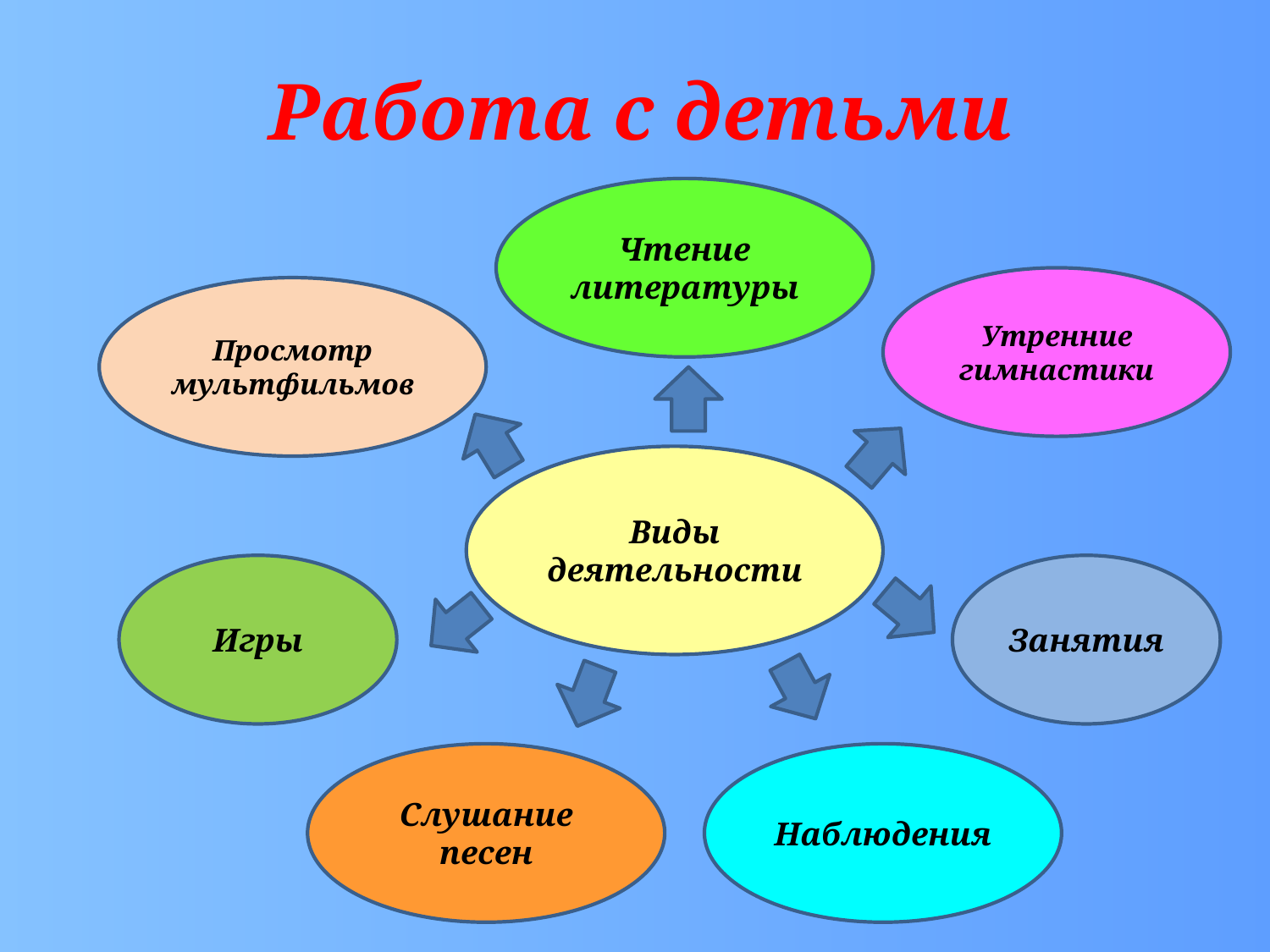

# Работа с детьми
Чтение литературы
Утренние гимнастики
Просмотр мультфильмов

Виды деятельности
Игры
Занятия

Слушание песен
Наблюдения